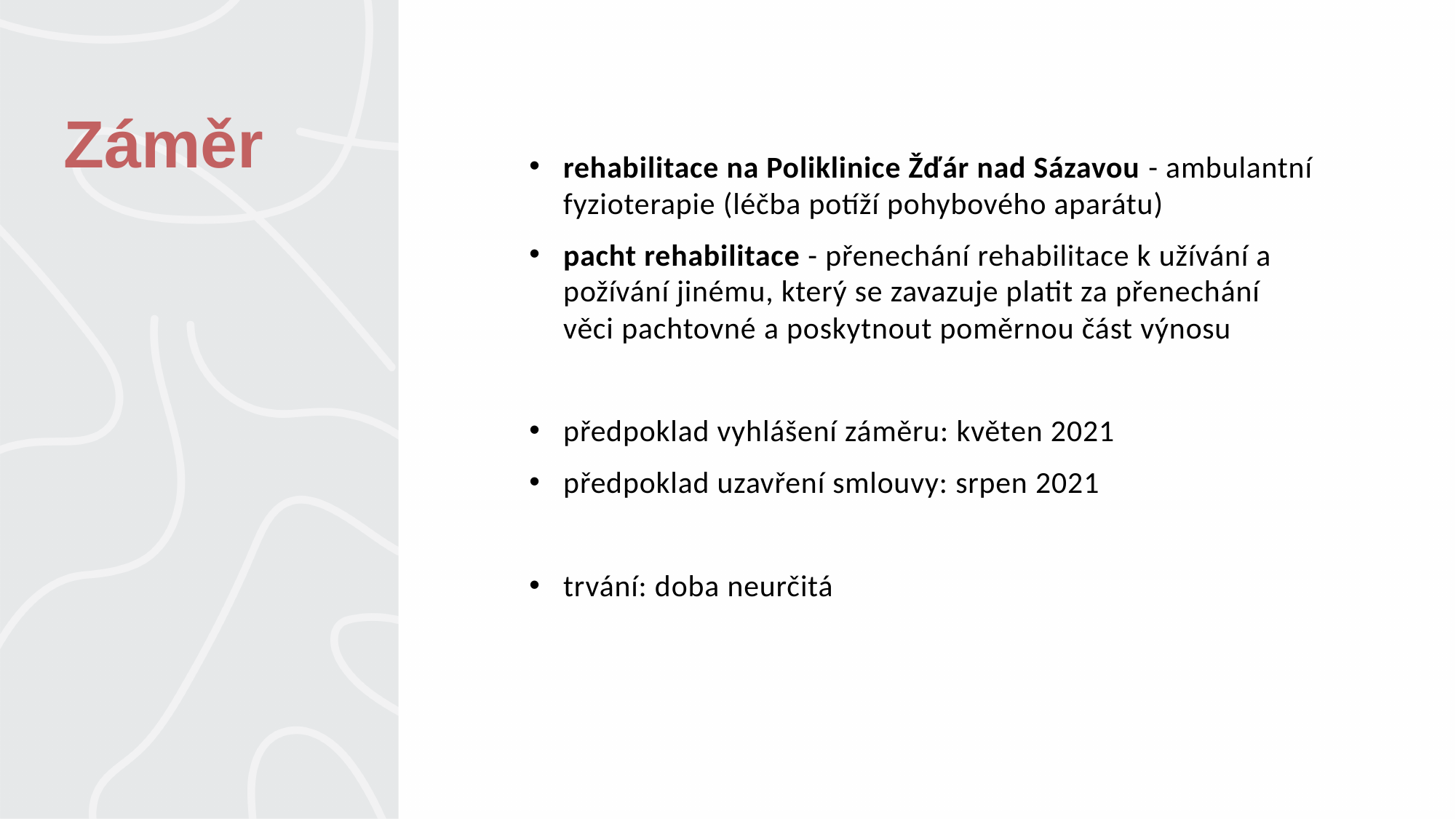

# Záměr

rehabilitace na Poliklinice Žďár nad Sázavou - ambulantní fyzioterapie (léčba potíží pohybového aparátu)
pacht rehabilitace - přenechání rehabilitace k užívání a požívání jinému, který se zavazuje platit za přenechání věci pachtovné a poskytnout poměrnou část výnosu

předpoklad vyhlášení záměru: květen 2021
předpoklad uzavření smlouvy: srpen 2021

trvání: doba neurčitá